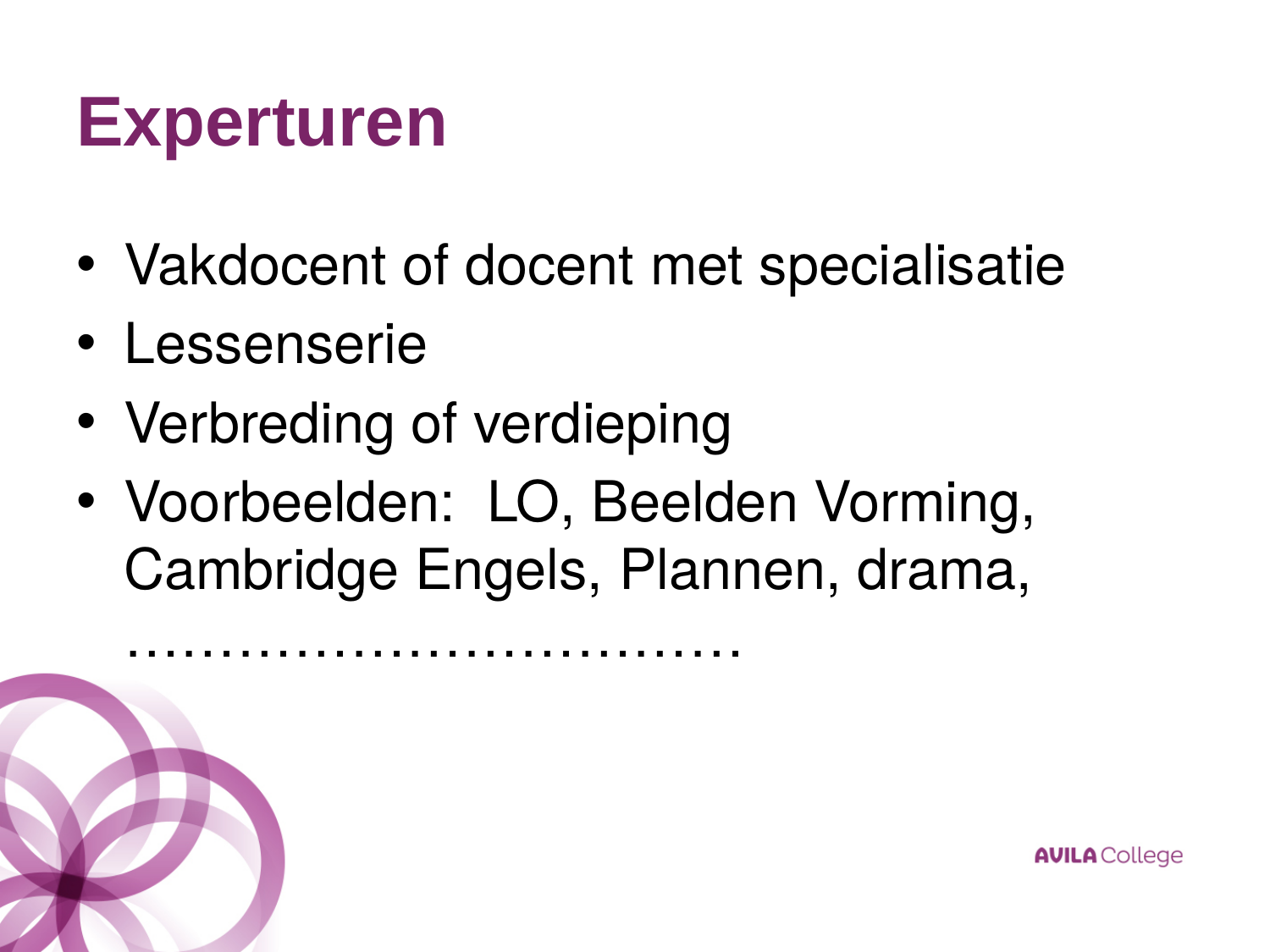

# Experturen
Vakdocent of docent met specialisatie
Lessenserie
Verbreding of verdieping
Voorbeelden:  LO, Beelden Vorming, Cambridge Engels, Plannen, drama, ……………………………